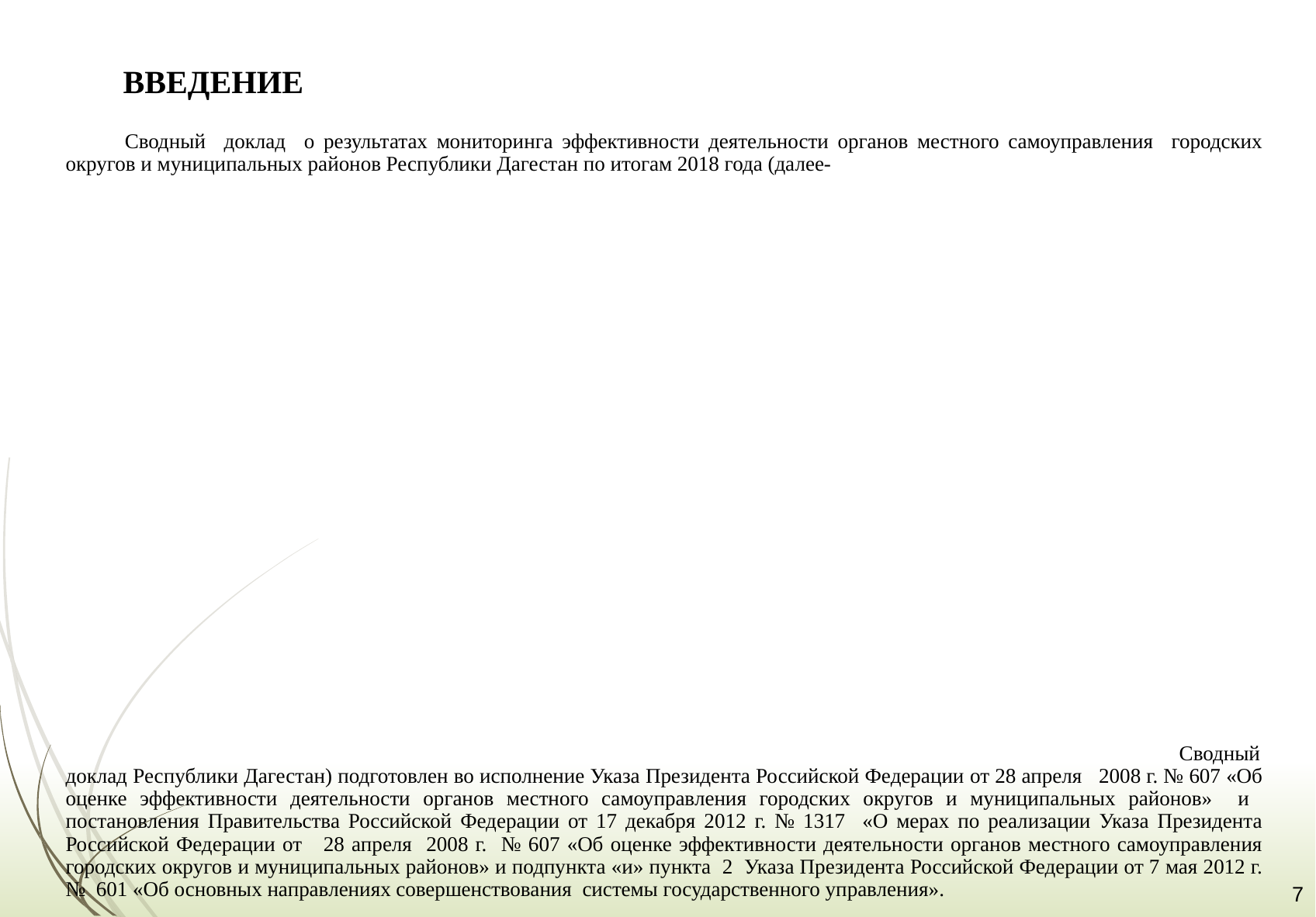

ВВЕДЕНИЕ

Сводный  доклад  о результатах мониторинга эффективности деятельности органов местного самоуправления  городских округов и муниципальных районов Республики Дагестан по итогам 2018 года (далее-                                                                                                                                                                                                                                                                                                                                                                                                                                                                                                                                                                                                                                                                                                                                                                                                                                                                                                                                                                                                                                                                                                                                                                                                                                                                                                                                                                                                                                                                                                                                                                                                                                                                                                                                                                                                                                                                                                                                                                                                                                                                                                                                                                                                                                                                                                                                                                                                                                                                                                                                                                                                                                                                                                                                                                                                                                                                                                                                                                                                                                                                                                                                                                                                                                                                                                                                                                                                                                                                                                                                                                                                                                                                                                                                                                                                                                                                                                                                                                                                                                                                                                                                                                                                                                                                                                                                                                                                                                                                                                                                                                                                                                                                                                                                                                                                                                                                                                                                                                                                                                                                                                                                                                                                                                                                                                                                                                                                                                                                                                                                                                                                                                                                                                                                                                                                                                                                                                                                                                                                                                                                                                                                                                                                                                                         Сводный доклад Республики Дагестан) подготовлен во исполнение Указа Президента Российской Федерации от 28 апреля   2008 г. № 607 «Об оценке эффективности деятельности органов местного самоуправления городских округов и муниципальных районов»  и  постановления Правительства Российской Федерации от 17 декабря 2012 г. № 1317  «О мерах по реализации Указа Президента Российской Федерации от   28 апреля  2008 г.  № 607 «Об оценке эффективности деятельности органов местного самоуправления городских округов и муниципальных районов» и подпункта «и» пункта  2  Указа Президента Российской Федерации от 7 мая 2012 г. №  601 «Об основных направлениях совершенствования  системы государственного управления».

Нормативные правовые акты, регламентирующие работу по оценке эффективности деятельности органов местного самоуправления в Республике Дагестан:

Указ Президента Республики Дагестан от  9 июля 2008 г. № 120 «О мерах по реализации  в Республике Дагестан Указа Президента Российской Федерации от 28 апреля 2008 г. № 607 «Об оценке эффективности деятельности органов местного самоуправления городских округов и муниципальных районов»;
Указ Президента Республики Дагестан  от 5 мая 2009 г. № 90  «Об утверждении Порядка выделения за счет бюджетных ассигнований из республиканского бюджета Республики Дагестан грантов городским округам и муниципальным районам в целях поощрения достижения наилучших значений показателей деятельности органов  местного  самоуправления городских     округов и   муниципальных  районов  Республики Дагестан»;
Указ Президента Республики Дагестан  от 29 апреля 2009 г. № 80  «Об утверждении Порядка  организации проведения социологических опросов для  определения уровня  оценки населением  результатов деятельности органов местного самоуправления городских округов и муниципальных районов Республики Дагестан»;
постановление Правительства Республики Дагестан от 12 апреля 2013 г. № 199 «Об организации в Республике Дагестан работы по осуществлению мониторинга  и оценки эффективности деятельности органов местного самоуправления городских округов и муниципальных районов  Республики Дагестан».

Ответственным органом исполнительной власти Республики Дагестан за подготовку Сводного доклада, оценки эффективности  деятельности   органов  местного самоуправления городских округов и муниципальных районов Республики Дагестан (далее - ОМСУ) и проведение социологических опросов для определения уровня удовлетворенности  населения  деятельностью ОМСУ является Министерство экономики и территориального развития Республики Дагестан.
7